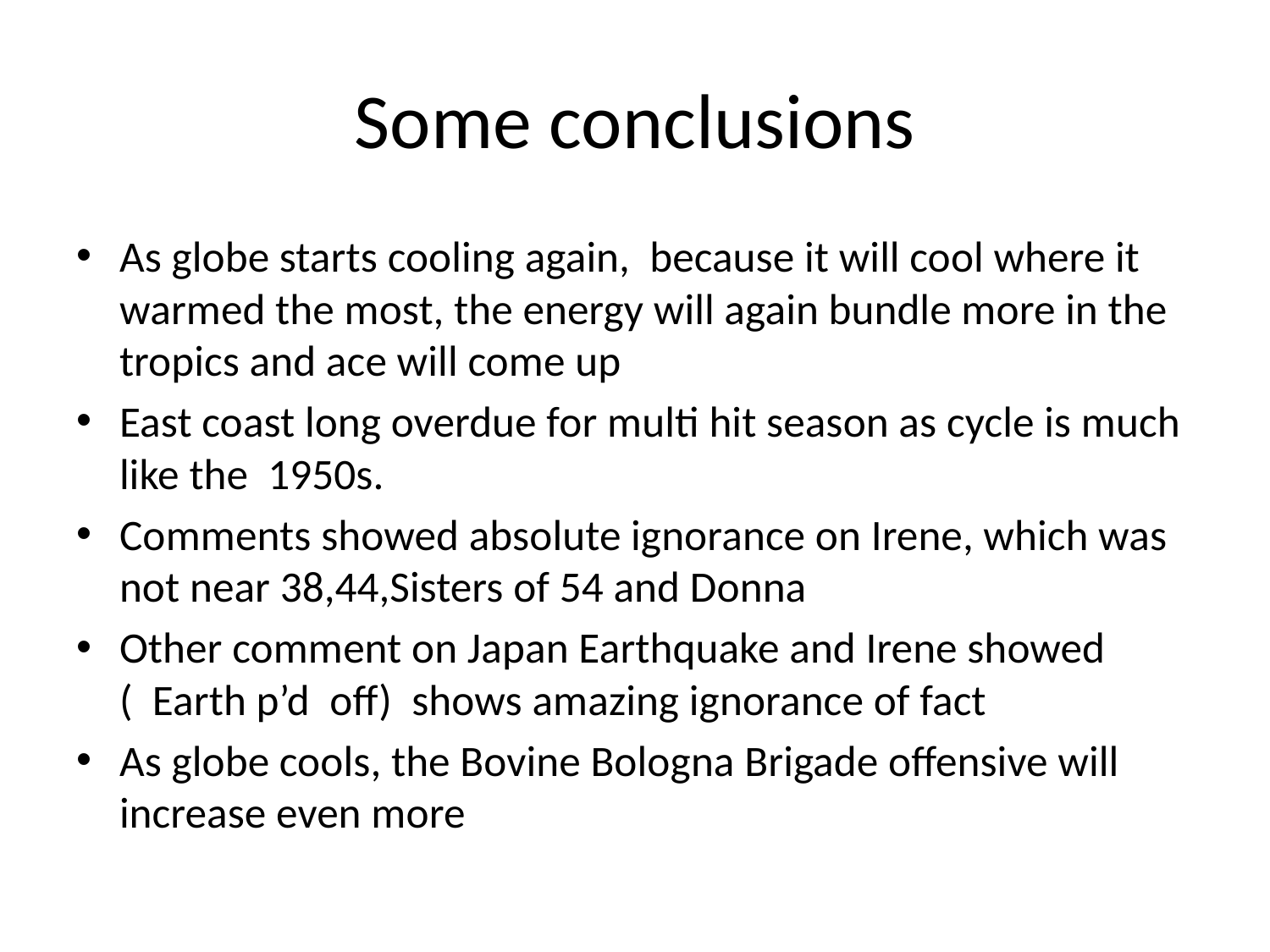

# Some conclusions
As globe starts cooling again,  because it will cool where it warmed the most, the energy will again bundle more in the tropics and ace will come up
East coast long overdue for multi hit season as cycle is much like the  1950s.
Comments showed absolute ignorance on Irene, which was not near 38,44,Sisters of 54 and Donna
Other comment on Japan Earthquake and Irene showed  (  Earth p’d  off)  shows amazing ignorance of fact
As globe cools, the Bovine Bologna Brigade offensive will increase even more